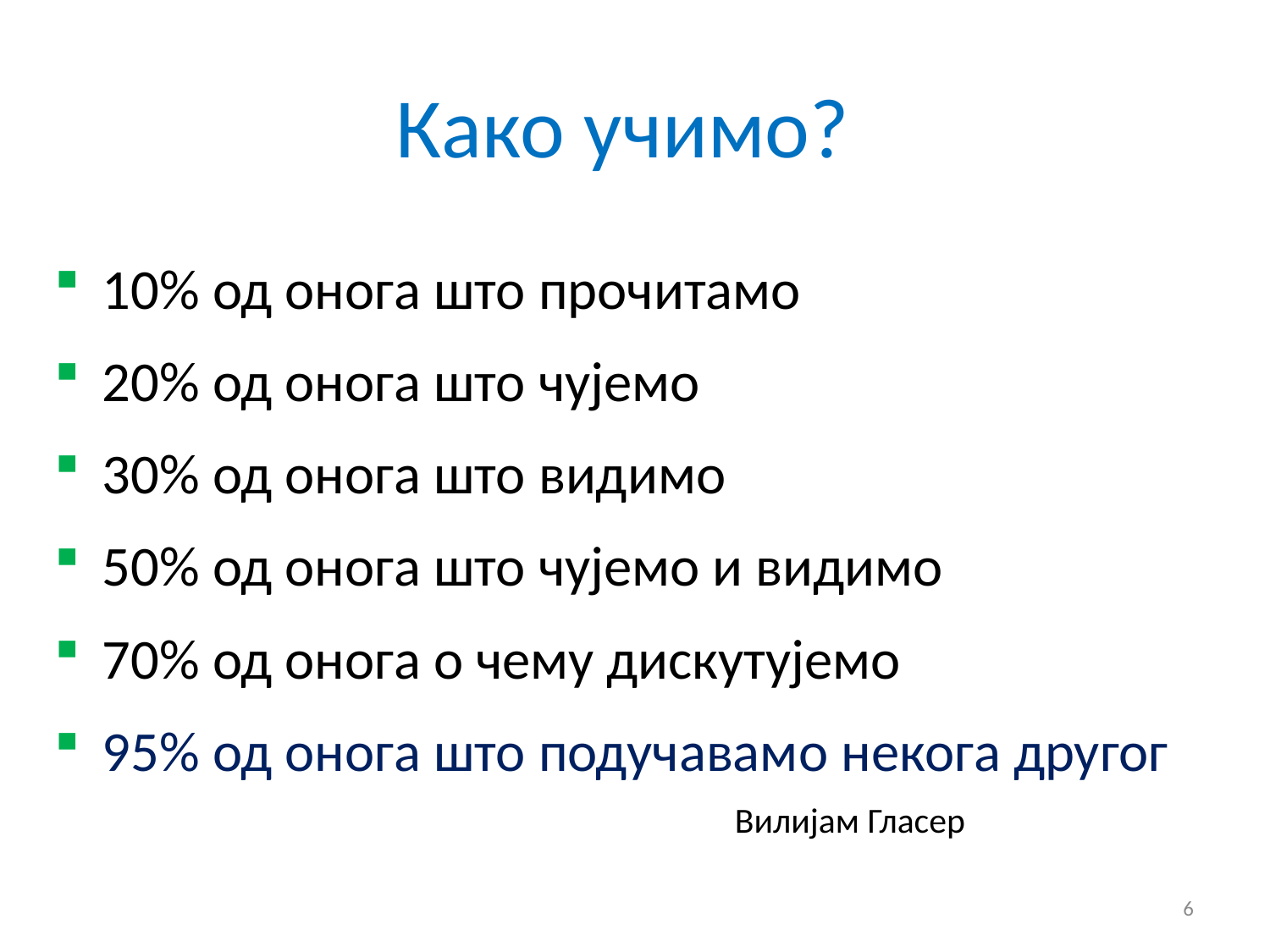

# Како учимо?
10% од онога што прочитамо
20% од онога што чујемо
30% од онога што видимо
50% од онога што чујемо и видимо
70% од онога о чему дискутујемо
95% од онога што подучавамо некога другог
                                                     Вилијам Гласер

6